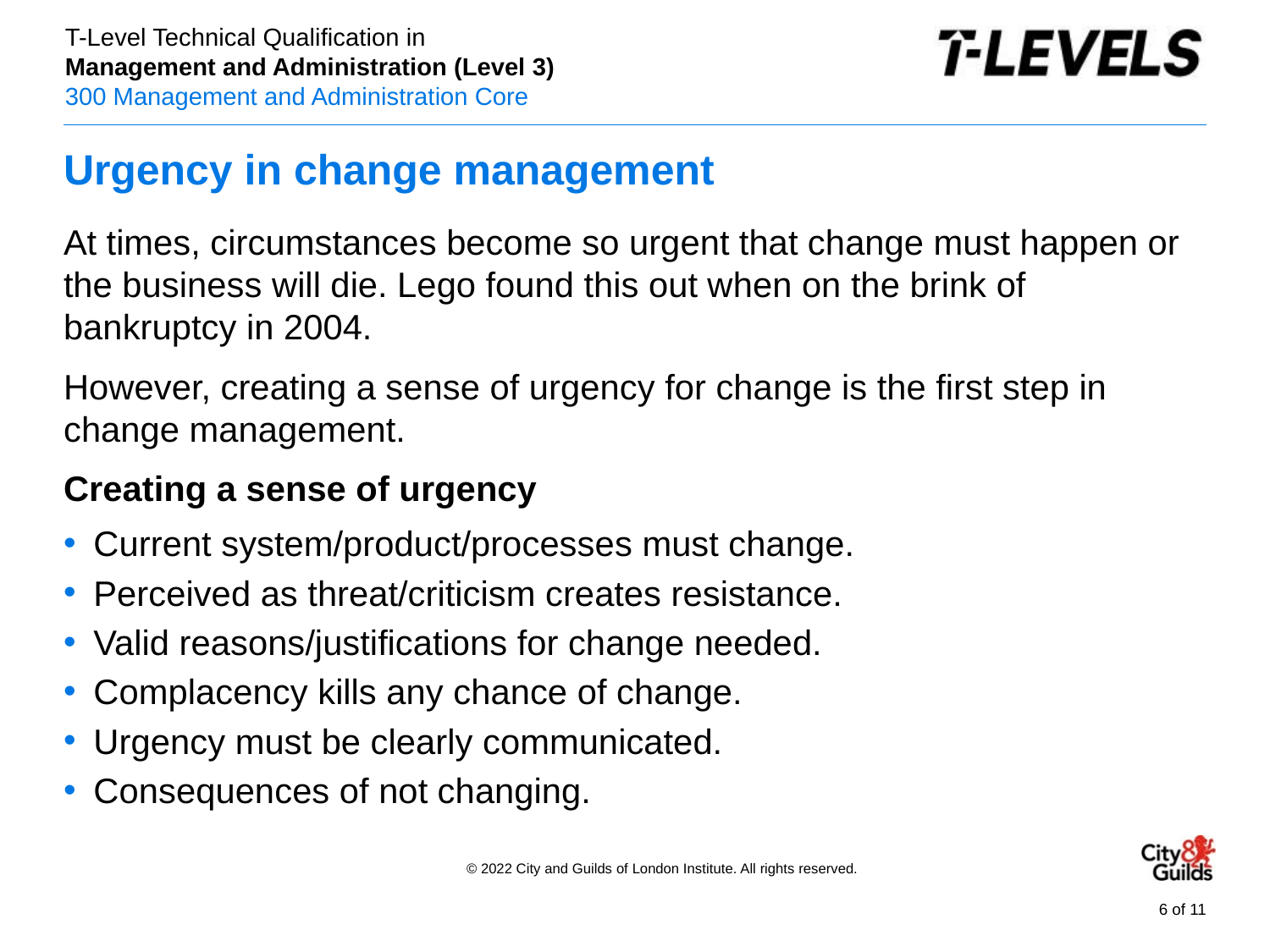

# Urgency in change management
At times, circumstances become so urgent that change must happen or the business will die. Lego found this out when on the brink of bankruptcy in 2004.
However, creating a sense of urgency for change is the first step in change management.
Creating a sense of urgency
Current system/product/processes must change.
Perceived as threat/criticism creates resistance.
Valid reasons/justifications for change needed.
Complacency kills any chance of change.
Urgency must be clearly communicated.
Consequences of not changing.